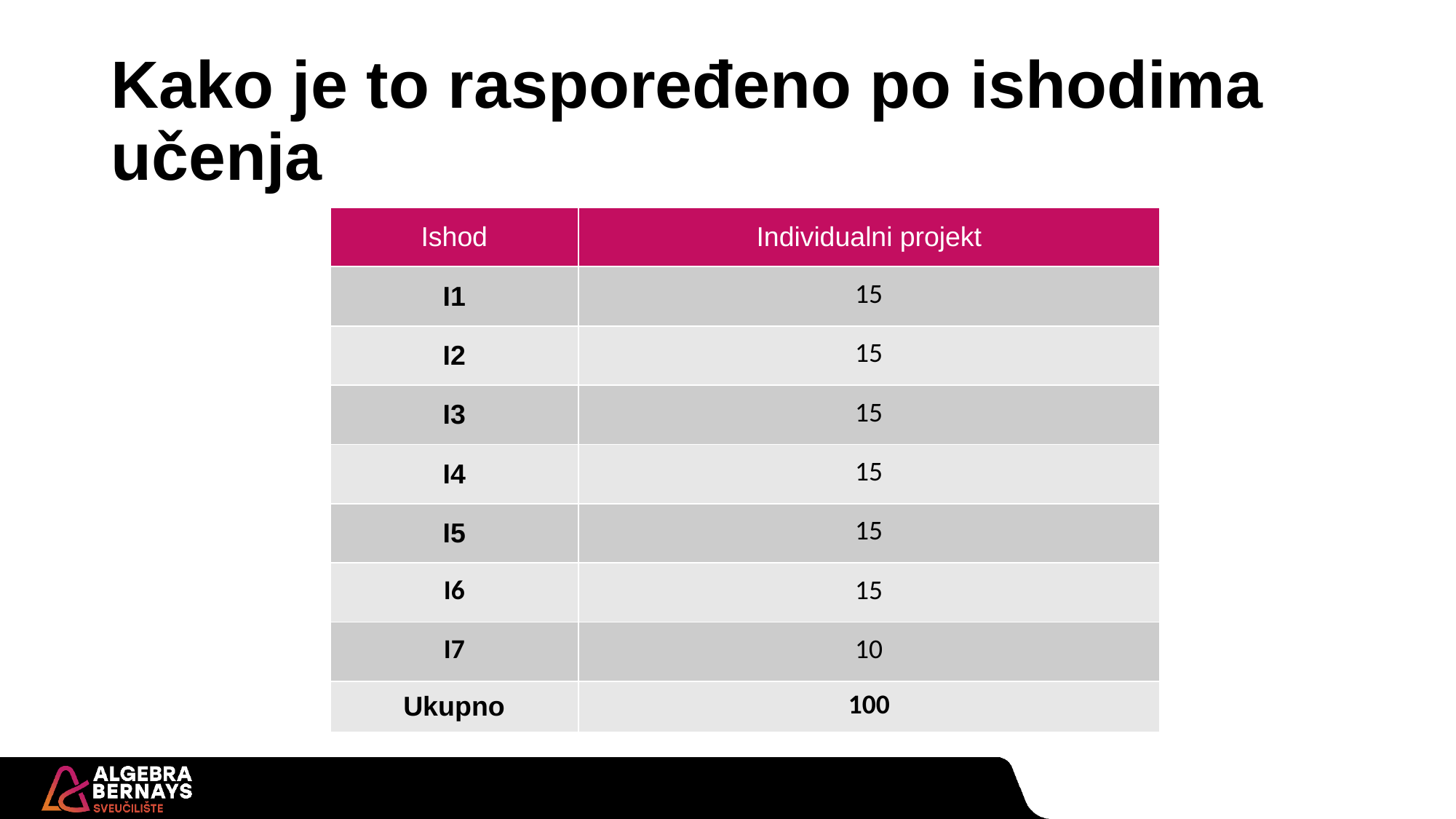

Kako je to raspoređeno po ishodima učenja
| Ishod | Individualni projekt |
| --- | --- |
| I1 | 15 |
| I2 | 15 |
| I3 | 15 |
| I4 | 15 |
| I5 | 15 |
| I6 | 15 |
| I7 | 10 |
| Ukupno | 100 |